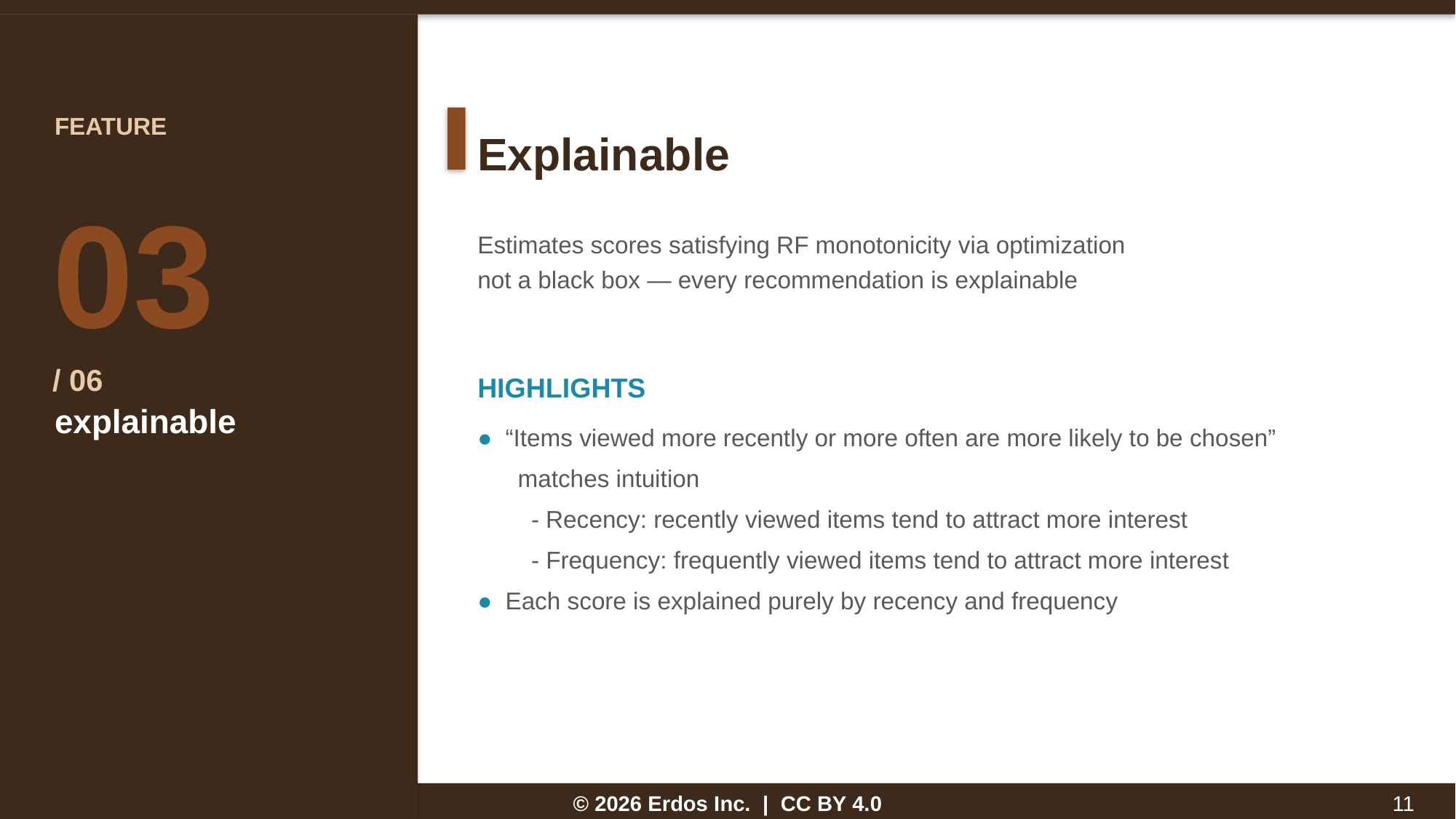

FEATURE

Explainable
03
/ 06
Estimates scores satisfying RF monotonicity via optimization
not a black box — every recommendation is explainable
HIGHLIGHTS
●  “Items viewed more recently or more often are more likely to be chosen”
      matches intuition
        - Recency: recently viewed items tend to attract more interest
        - Frequency: frequently viewed items tend to attract more interest
●  Each score is explained purely by recency and frequency
explainable

© 2026 Erdos Inc.  |  CC BY 4.0
11